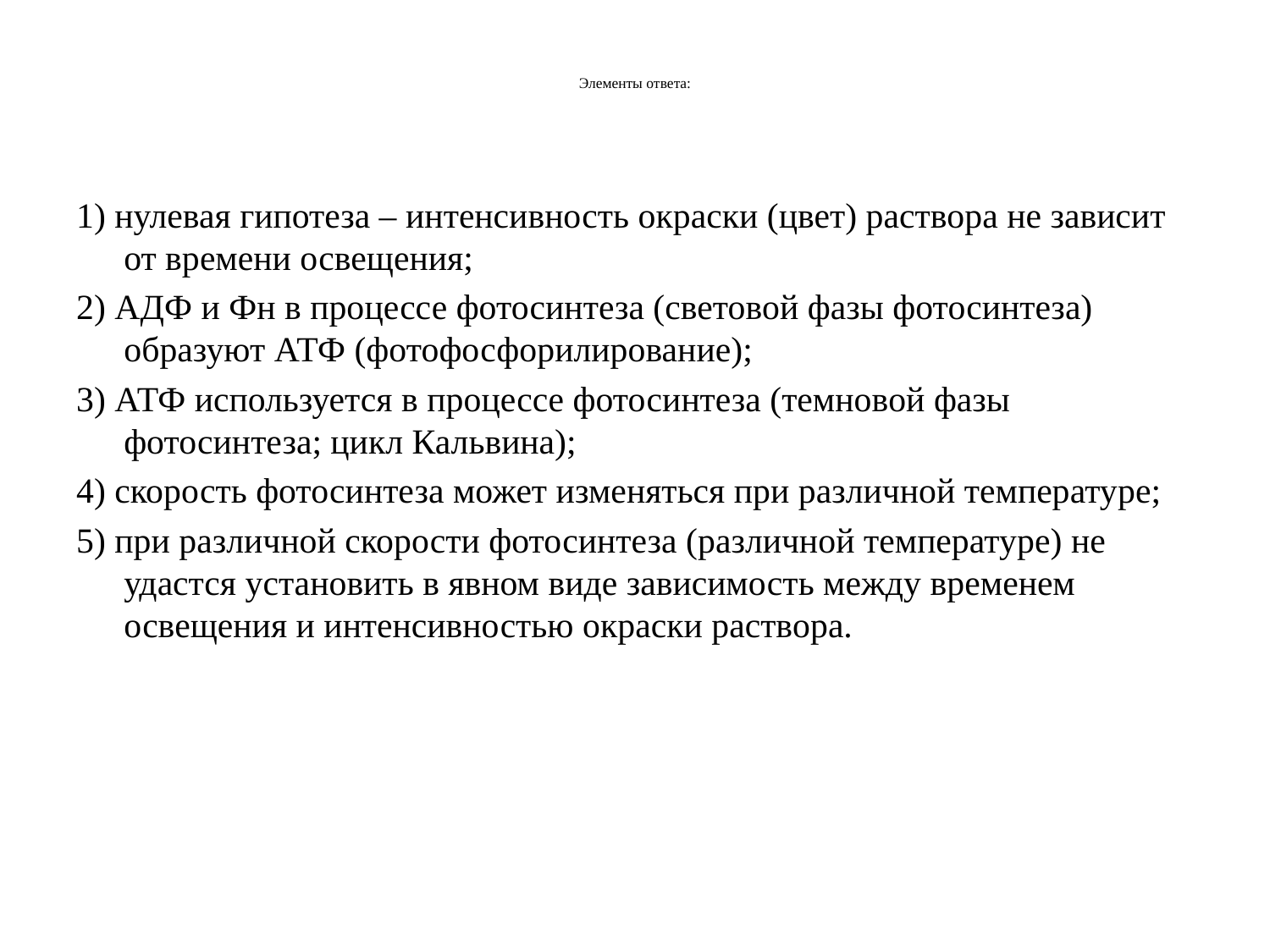

# Элементы ответа:
1) нулевая гипотеза – интенсивность окраски (цвет) раствора не зависит от времени освещения;
2) АДФ и Фн в процессе фотосинтеза (световой фазы фотосинтеза) образуют АТФ (фотофосфорилирование);
3) АТФ используется в процессе фотосинтеза (темновой фазы фотосинтеза; цикл Кальвина);
4) скорость фотосинтеза может изменяться при различной температуре;
5) при различной скорости фотосинтеза (различной температуре) не удастся установить в явном виде зависимость между временем освещения и интенсивностью окраски раствора.